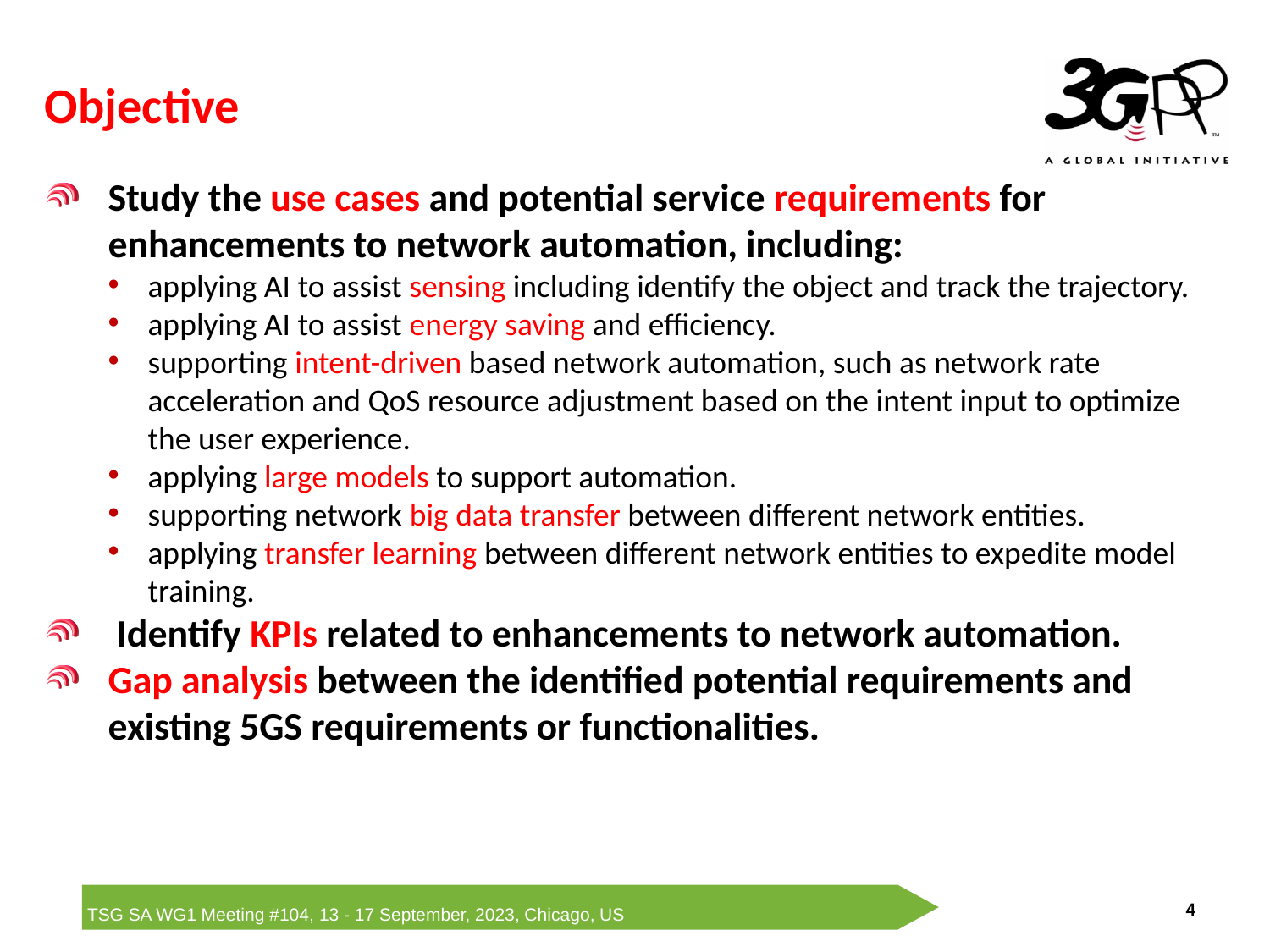

# Objective
Study the use cases and potential service requirements for enhancements to network automation, including:
applying AI to assist sensing including identify the object and track the trajectory.
applying AI to assist energy saving and efficiency.
supporting intent-driven based network automation, such as network rate acceleration and QoS resource adjustment based on the intent input to optimize the user experience.
applying large models to support automation.
supporting network big data transfer between different network entities.
applying transfer learning between different network entities to expedite model training.
 Identify KPIs related to enhancements to network automation.
Gap analysis between the identified potential requirements and existing 5GS requirements or functionalities.